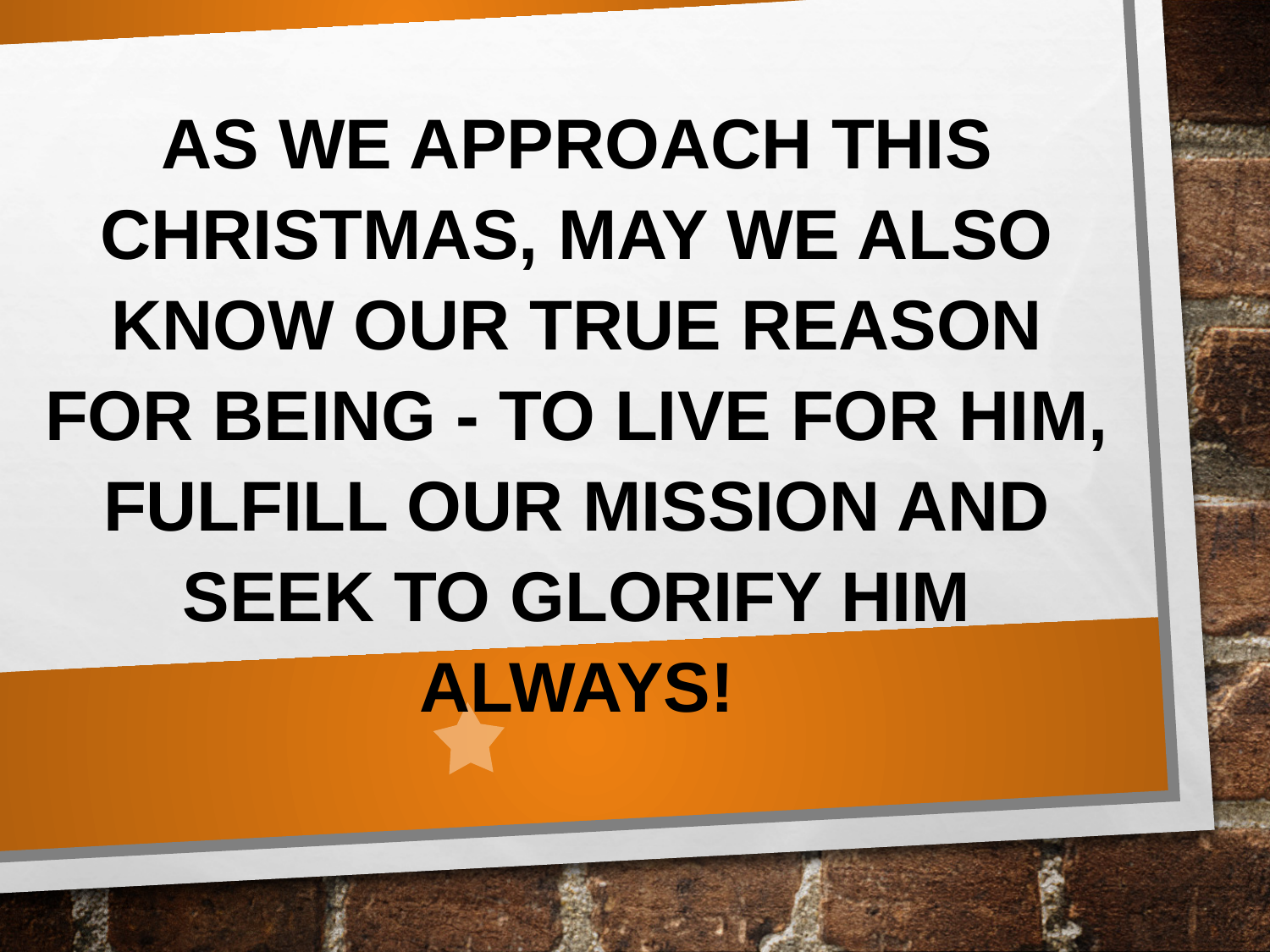

AS WE APPROACH THIS CHRISTMAS, MAY WE ALSO KNOW OUR TRUE REASON FOR BEING - TO LIVE FOR HIM, FULFILL OUR MISSION AND SEEK TO GLORIFY HIM ALWAYS!